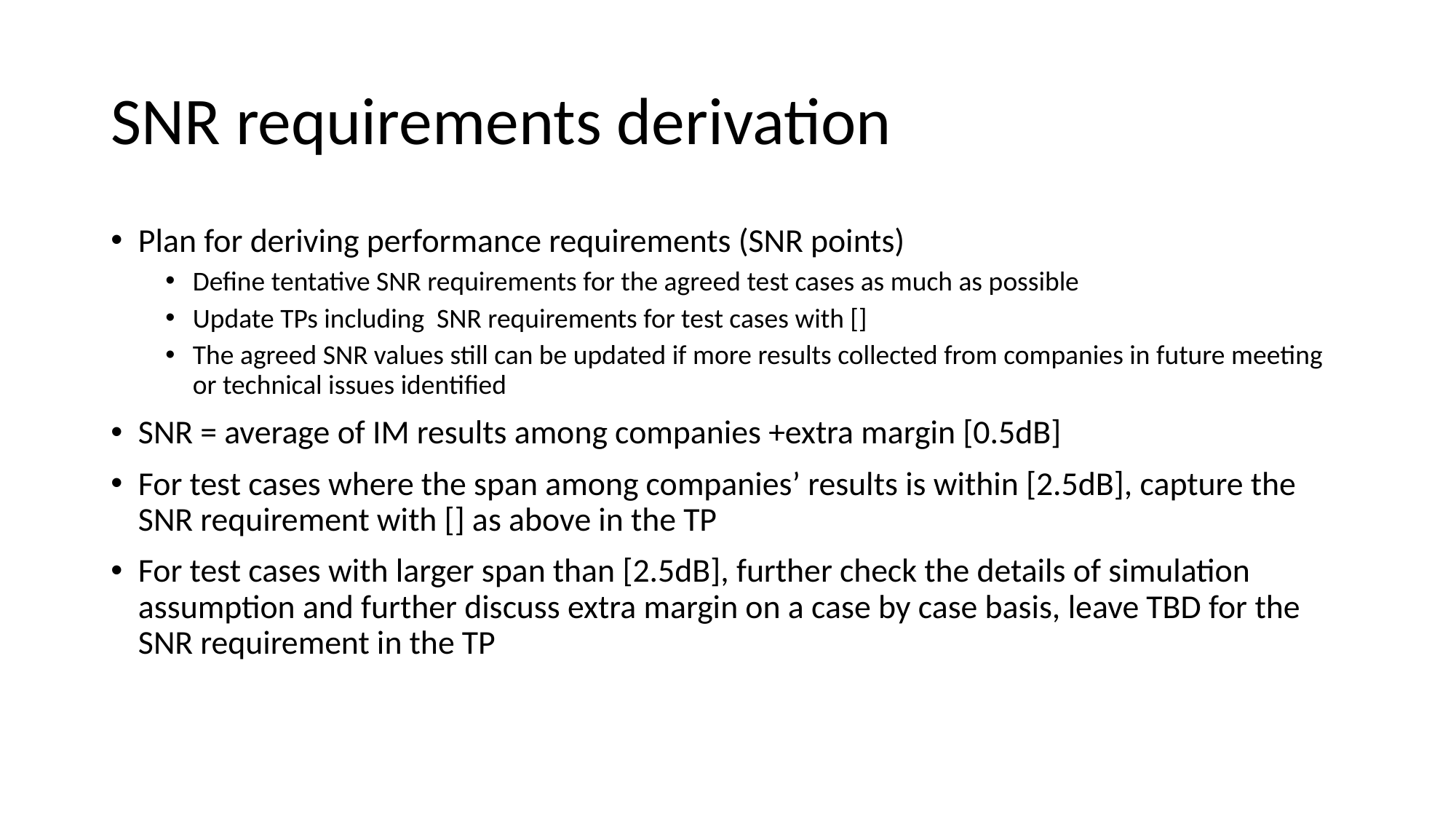

# SNR requirements derivation
Plan for deriving performance requirements (SNR points)
Define tentative SNR requirements for the agreed test cases as much as possible
Update TPs including  SNR requirements for test cases with []
The agreed SNR values still can be updated if more results collected from companies in future meeting or technical issues identified
SNR = average of IM results among companies +extra margin [0.5dB]
For test cases where the span among companies’ results is within [2.5dB], capture the SNR requirement with [] as above in the TP
For test cases with larger span than [2.5dB], further check the details of simulation assumption and further discuss extra margin on a case by case basis, leave TBD for the SNR requirement in the TP